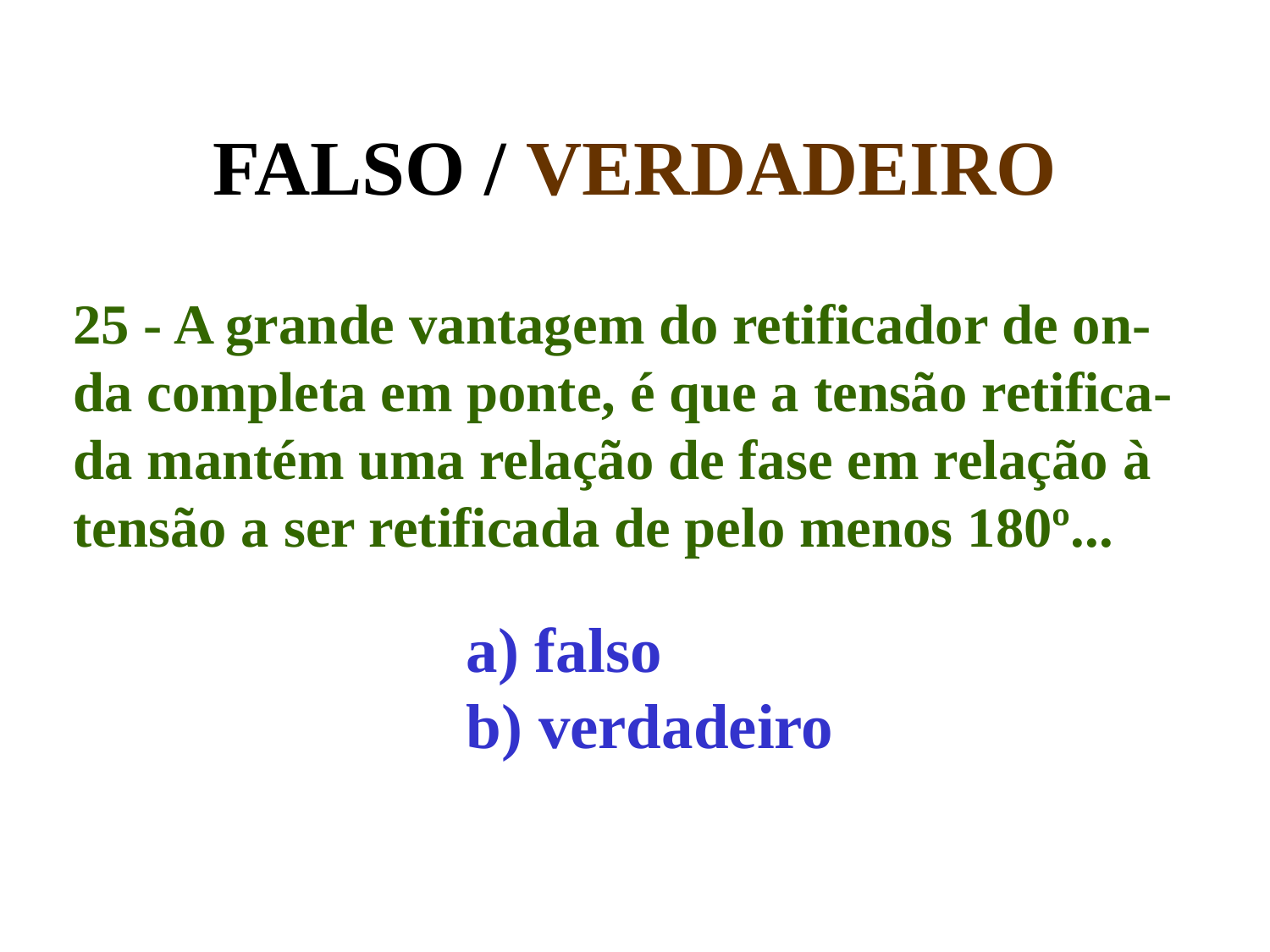

# FALSO / VERDADEIRO
25 - A grande vantagem do retificador de on-
da completa em ponte, é que a tensão retifica-
da mantém uma relação de fase em relação à
tensão a ser retificada de pelo menos 180º...
a) falso
b) verdadeiro